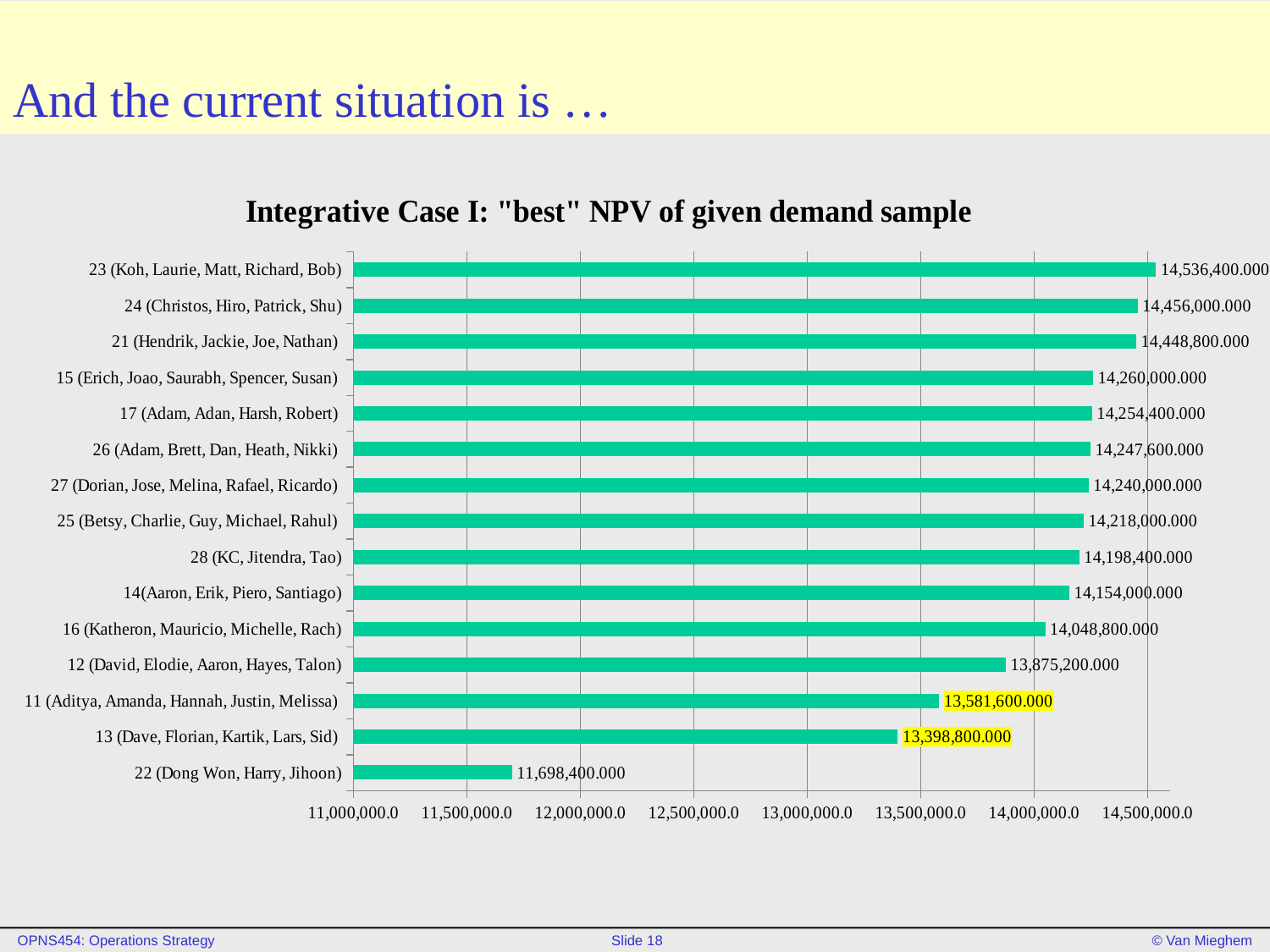

# And the current situation is …

### Chart: Integrative Case I: "best" NPV of given demand sample

| Category |  |
|---|---|
| 22 (Dong Won, Harry, Jihoon) | 11698400.0 |
| 13 (Dave, Florian, Kartik, Lars, Sid)  | 13398800.0 |
| 11 (Aditya, Amanda, Hannah, Justin, Melissa)  | 13581600.0 |
| 12 (David, Elodie, Aaron, Hayes, Talon) | 13875200.0 |
| 16 (Katheron, Mauricio, Michelle, Rach) | 14048800.0 |
| 14(Aaron, Erik, Piero, Santiago) | 14154000.0 |
| 28 (KC, Jitendra, Tao) | 14198400.0 |
| 25 (Betsy, Charlie, Guy, Michael, Rahul)  | 14218000.0 |
| 27 (Dorian, Jose, Melina, Rafael, Ricardo)  | 14240000.0 |
| 26 (Adam, Brett, Dan, Heath, Nikki)  | 14247600.0 |
| 17 (Adam, Adan, Harsh, Robert)  | 14254400.0 |
| 15 (Erich, Joao, Saurabh, Spencer, Susan)  | 14260000.0 |
| 21 (Hendrik, Jackie, Joe, Nathan)  | 14448800.0 |
| 24 (Christos, Hiro, Patrick, Shu) | 14456000.0 |
| 23 (Koh, Laurie, Matt, Richard, Bob) | 14536400.0 |